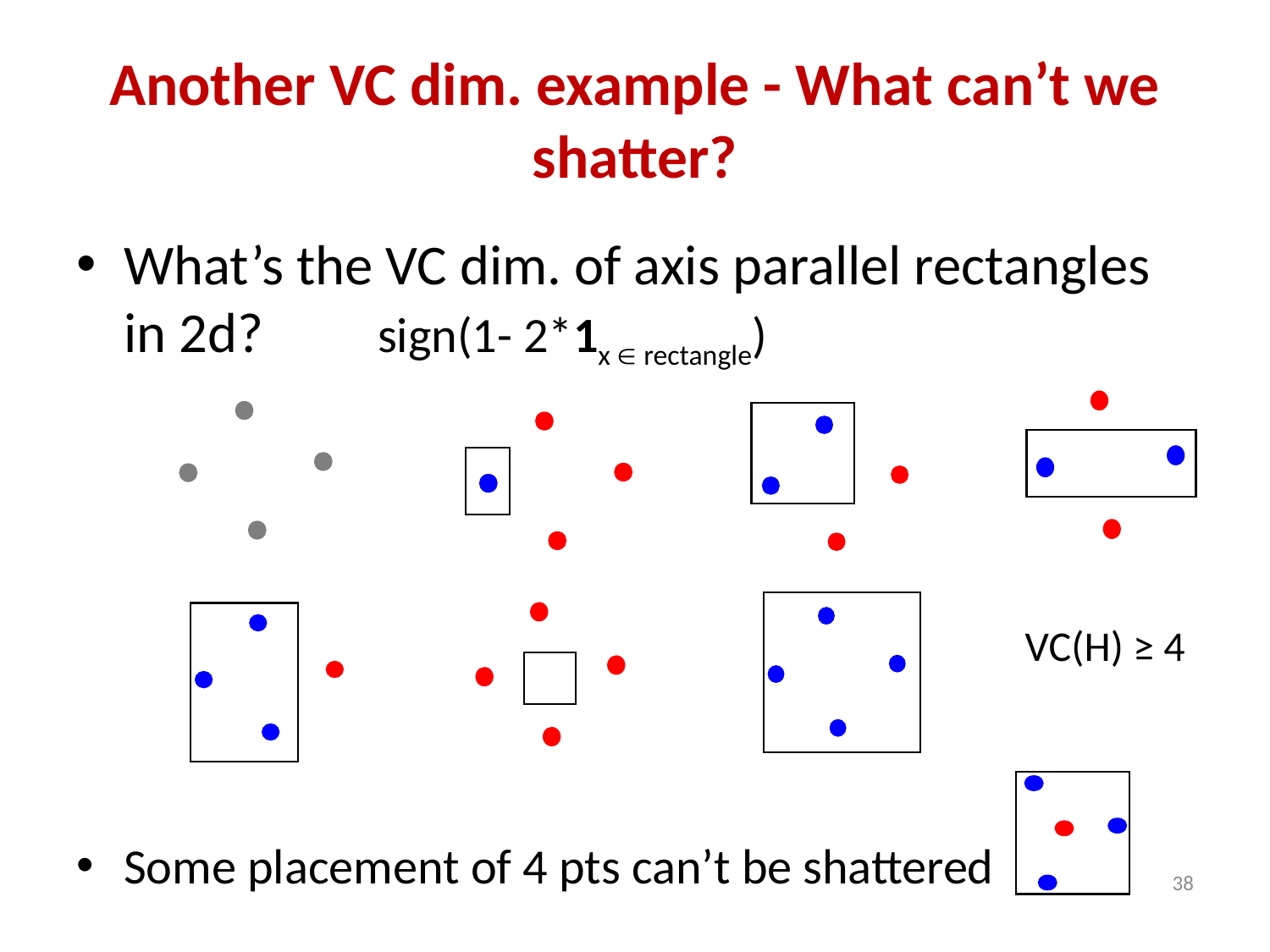

# Another VC dim. example - What can’t we shatter?
What’s the VC dim. of axis parallel rectangles in 2d?	sign(1- 2*1x ∈ rectangle)

Some placement of 4 pts can’t be shattered

VC(H) ≥ 4

38